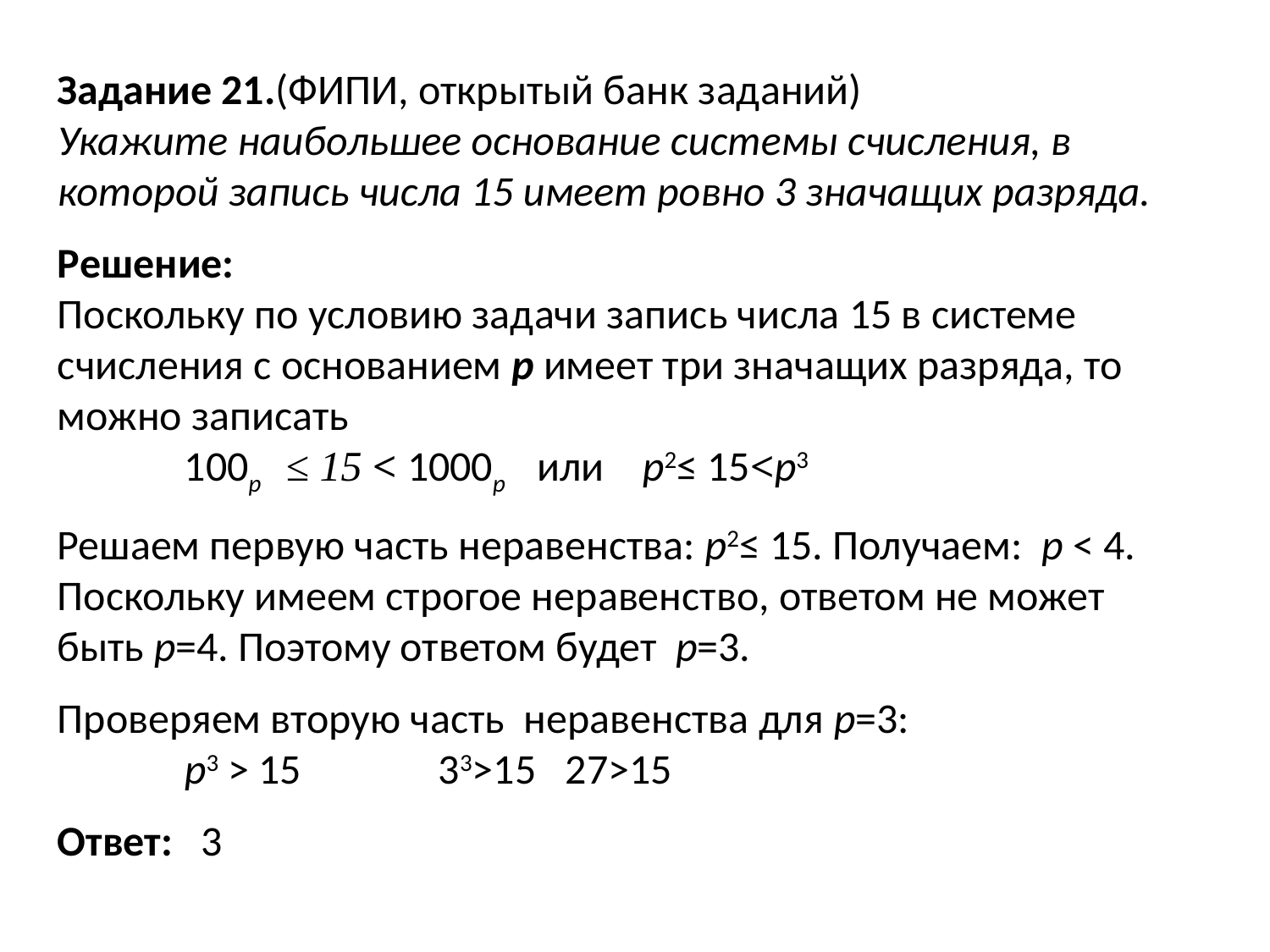

Задание 21.(ФИПИ, открытый банк заданий)
Укажите наибольшее основание системы счисления, в которой запись числа 15 имеет ровно 3 значащих разряда.
Решение:
Поскольку по условию задачи запись числа 15 в системе счисления с основанием р имеет три значащих разряда, то можно записать
	100р   ≤ 15 < 1000р     или    р2≤ 15<р3
Решаем первую часть неравенства: р2≤ 15. Получаем:  р < 4. Поскольку имеем строгое неравенство, ответом не может быть р=4. Поэтому ответом будет  р=3.
Проверяем вторую часть  неравенства для р=3:
	р3 > 15		33>15   	27>15
Ответ:   3